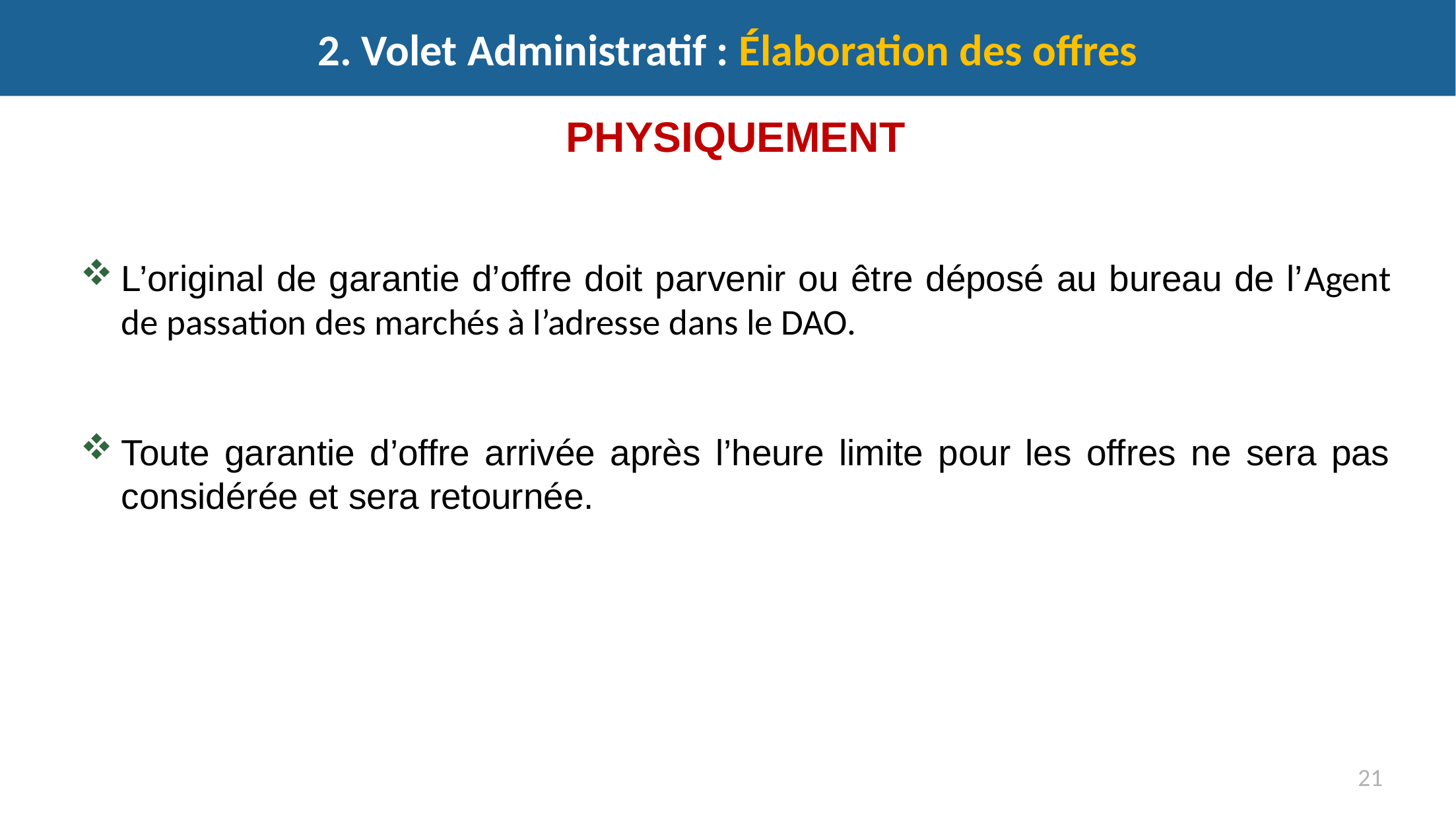

21
2. Volet Administratif : Élaboration des offres
PHYSIQUEMENT

L’original de garantie d’offre doit parvenir ou être déposé au bureau de l’Agent de passation des marchés à l’adresse dans le DAO.

Toute garantie d’offre arrivée après l’heure limite pour les offres ne sera pas considérée et sera retournée.